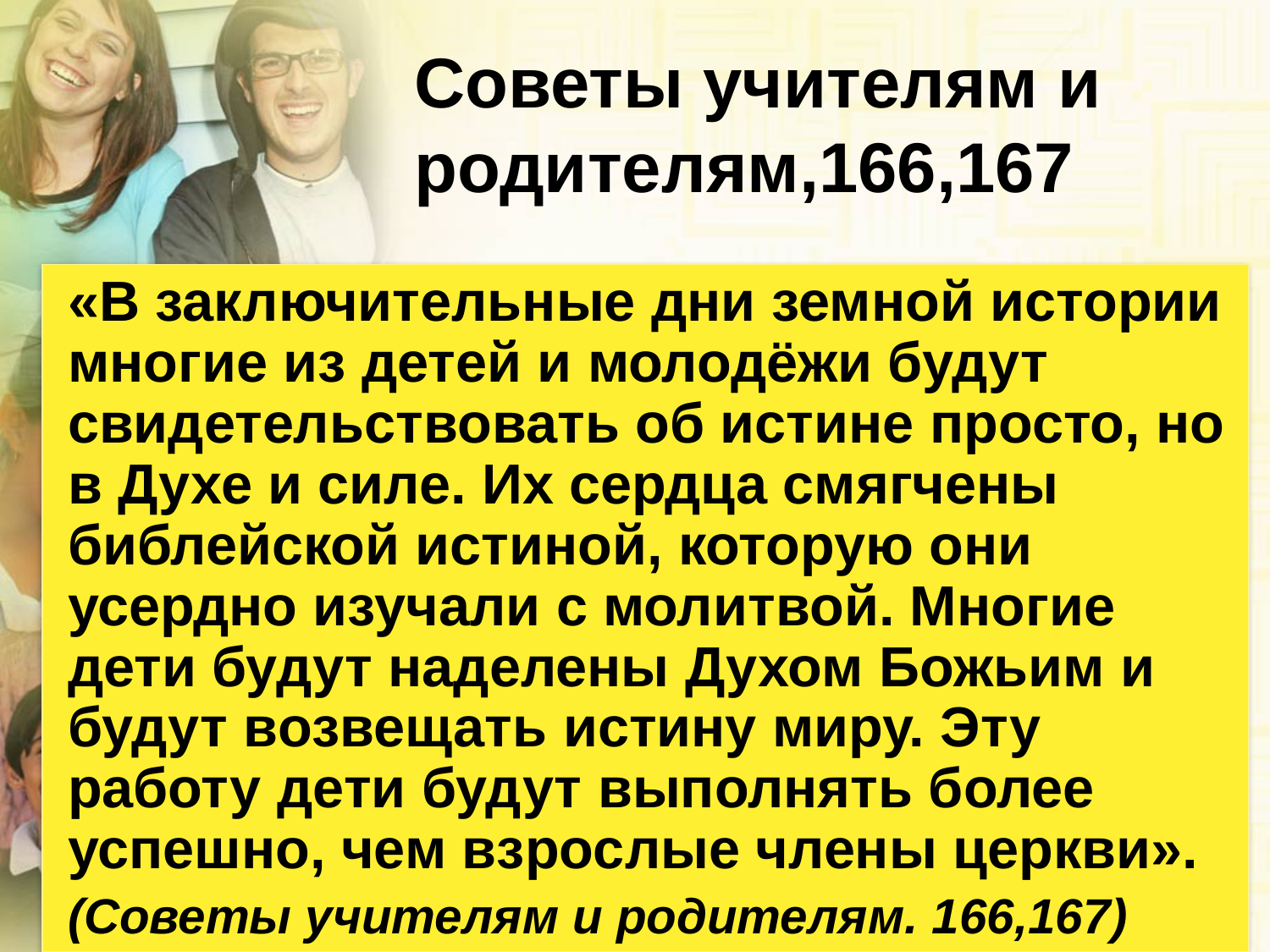

# Советы учителям и родителям,166,167

«В заключительные дни земной истории многие из детей и молодёжи будут свидетельствовать об истине просто, но в Духе и силе. Их сердца смягчены библейской истиной, которую они усердно изучали с молитвой. Многие дети будут наделены Духом Божьим и будут возвещать истину миру. Эту работу дети будут выполнять более успешно, чем взрослые члены церкви».
(Советы учителям и родителям. 166,167)